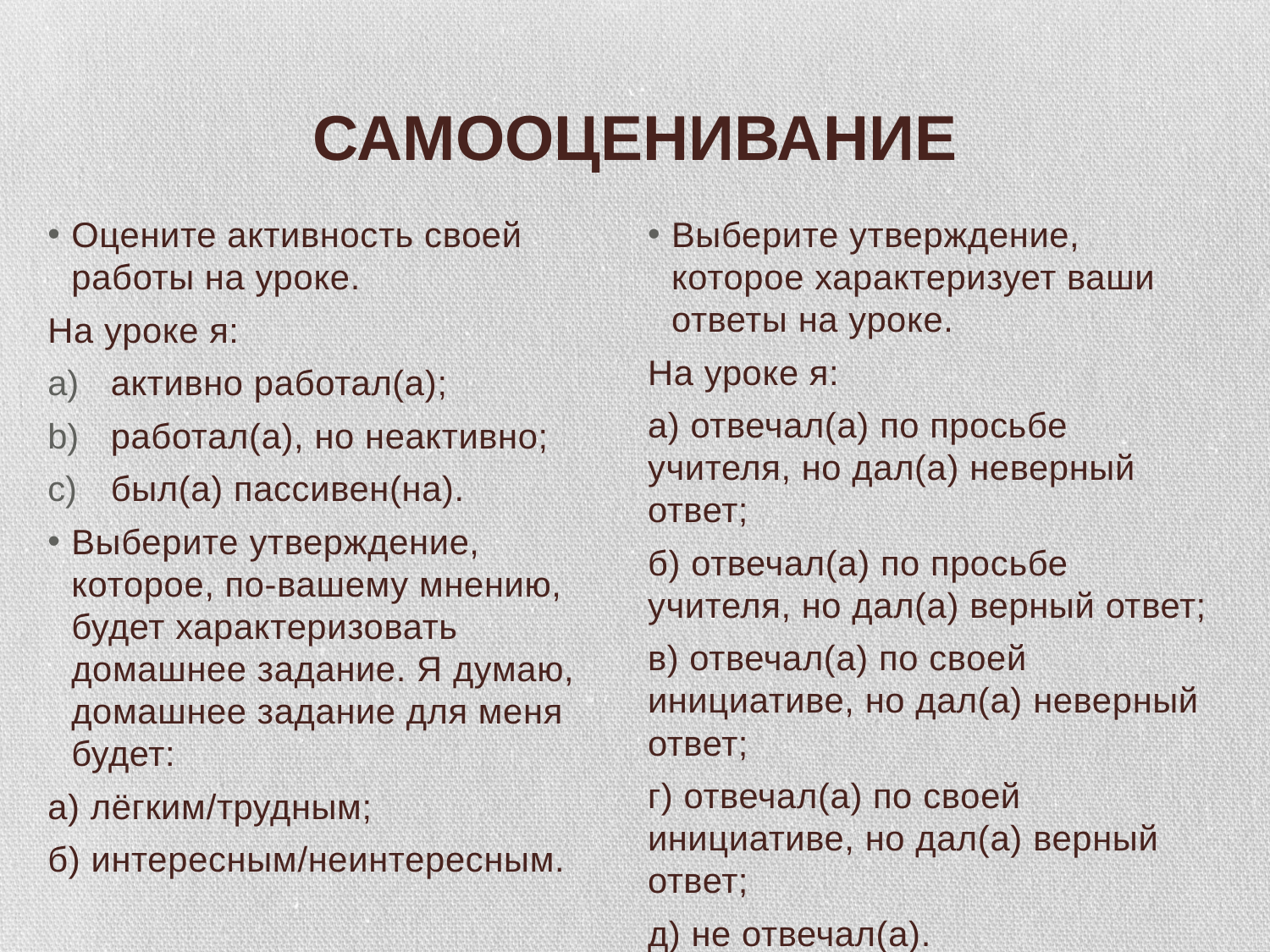

# САМООЦЕНИВАНИЕ
Оцените активность своей работы на уроке.
На уроке я:
активно работал(а);
работал(а), но неактивно;
был(а) пассивен(на).
Выберите утверждение, которое, по-вашему мнению, будет характеризовать домашнее задание. Я думаю, домашнее задание для меня будет:
а) лёгким/трудным;
б) интересным/неинтересным.
Выберите утверждение, которое характеризует ваши ответы на уроке.
На уроке я:
а) отвечал(а) по просьбе учителя, но дал(а) неверный ответ;
б) отвечал(а) по просьбе учителя, но дал(а) верный ответ;
в) отвечал(а) по своей инициативе, но дал(а) неверный ответ;
г) отвечал(а) по своей инициативе, но дал(а) верный ответ;
д) не отвечал(а).